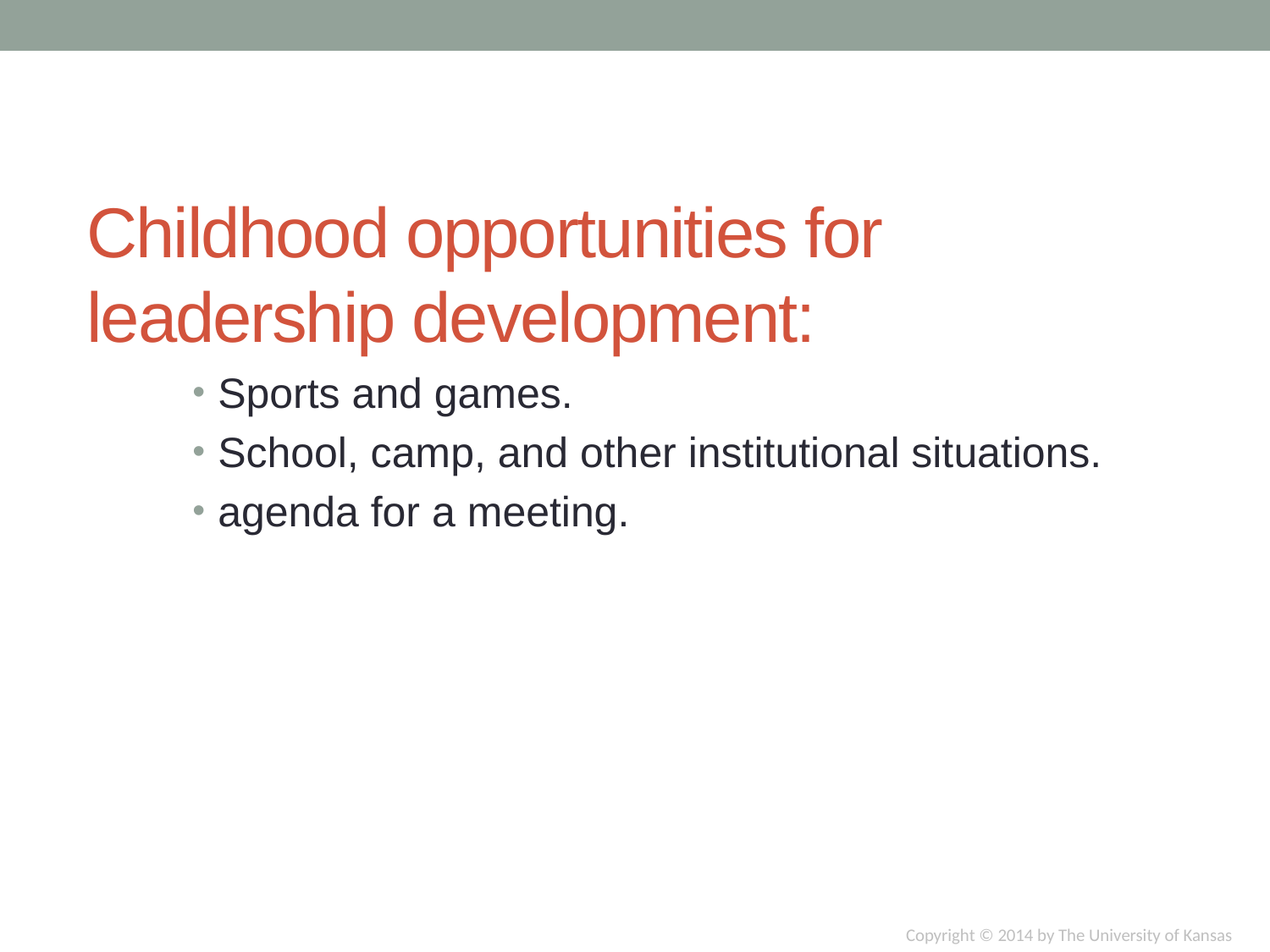

# Childhood opportunities for leadership development:
Sports and games.
School, camp, and other institutional situations.
agenda for a meeting.